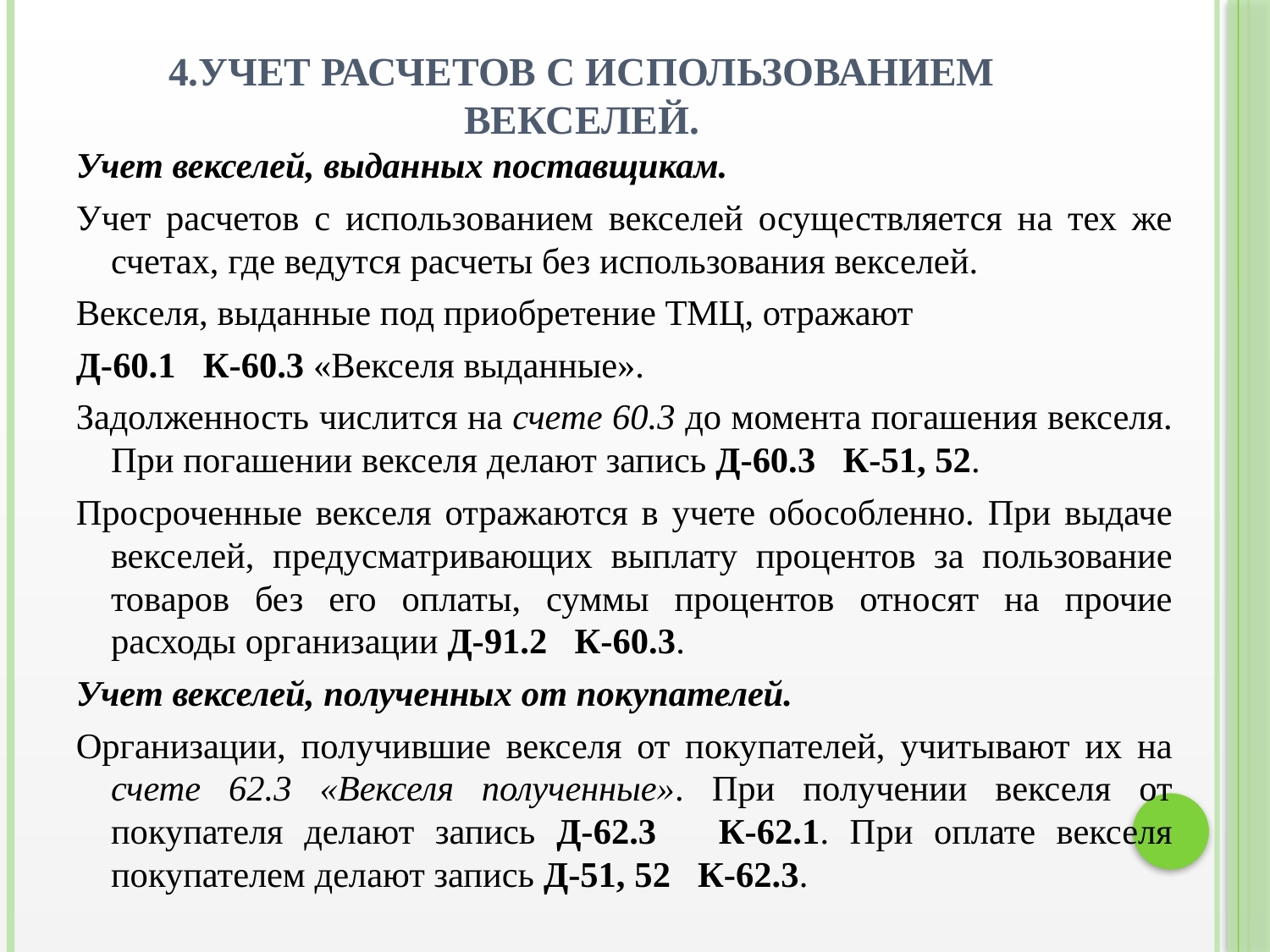

# 4.Учет расчетов с использованием векселей.
Учет векселей, выданных поставщикам.
Учет расчетов с использованием векселей осуществляется на тех же счетах, где ведутся расчеты без использования векселей.
Векселя, выданные под приобретение ТМЦ, отражают
Д-60.1   К-60.3 «Векселя выданные».
Задолженность числится на счете 60.3 до момента погашения векселя. При погашении векселя делают запись Д-60.3   К-51, 52.
Просроченные векселя отражаются в учете обособленно. При выдаче векселей, предусматривающих выплату процентов за пользование товаров без его оплаты, суммы процентов относят на прочие расходы организации Д-91.2   К-60.3.
Учет векселей, полученных от покупателей.
Организации, получившие векселя от покупателей, учитывают их на счете 62.3 «Векселя полученные». При получении векселя от покупателя делают запись Д-62.3   К-62.1. При оплате векселя покупателем делают запись Д-51, 52   К-62.3.